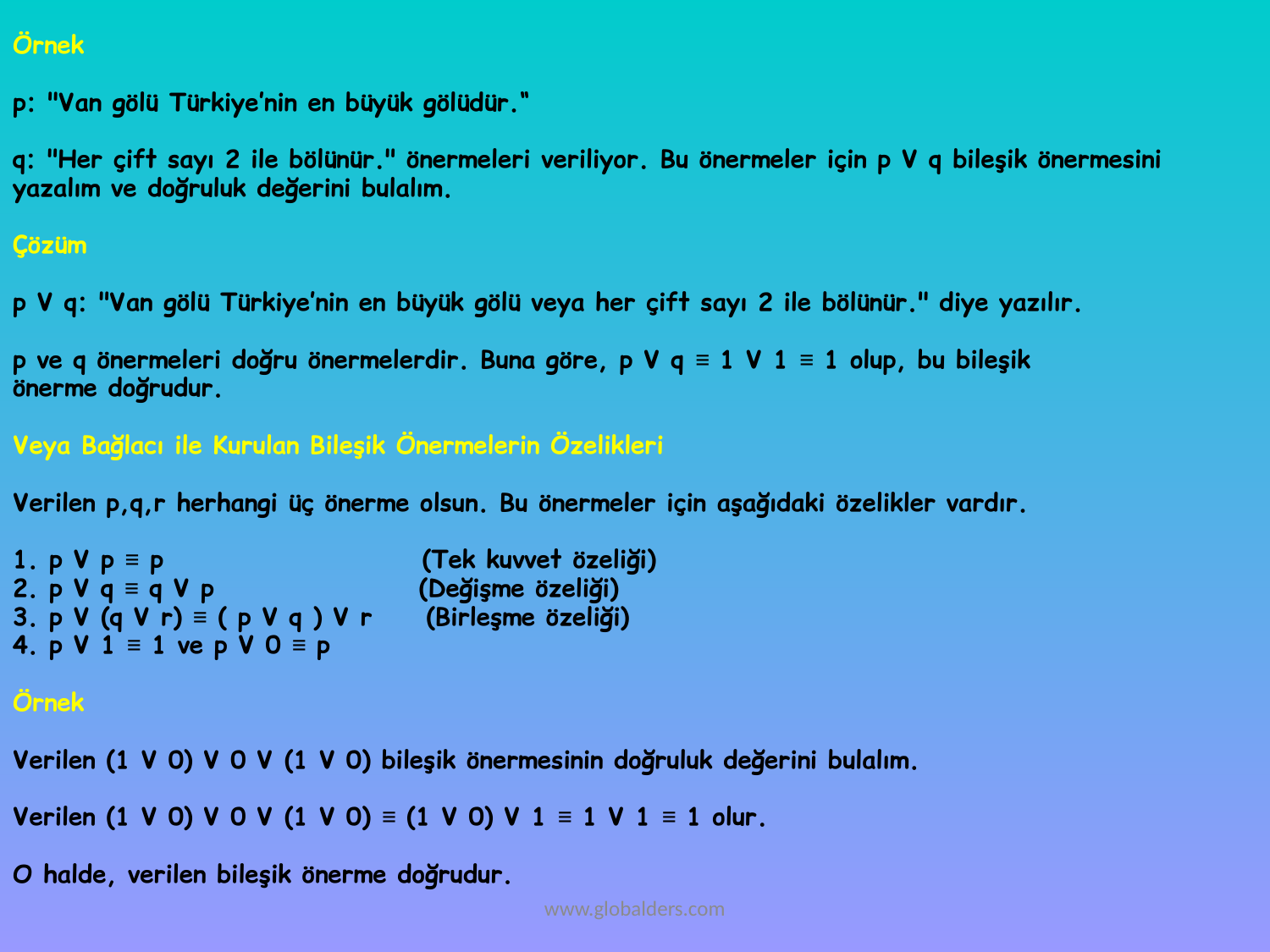

Örnek

p: "Van gölü Türkiye’nin en büyük gölüdür.“

q: "Her çift sayı 2 ile bölünür." önermeleri veriliyor. Bu önermeler için p V q bileşik önermesini
yazalım ve doğruluk değerini bulalım.

Çözüm

p V q: "Van gölü Türkiye’nin en büyük gölü veya her çift sayı 2 ile bölünür." diye yazılır.

p ve q önermeleri doğru önermelerdir. Buna göre, p V q ≡ 1 V 1 ≡ 1 olup, bu bileşik
önerme doğrudur.

Veya Bağlacı ile Kurulan Bileşik Önermelerin Özelikleri

Verilen p,q,r herhangi üç önerme olsun. Bu önermeler için aşağıdaki özelikler vardır.

1. p V p ≡ p                        (Tek kuvvet özeliği)
2. p V q ≡ q V p                   (Değişme özeliği)
3. p V (q V r) ≡ ( p V q ) V r     (Birleşme özeliği)
4. p V 1 ≡ 1 ve p V 0 ≡ p

Örnek

Verilen (1 V 0) V 0 V (1 V 0) bileşik önermesinin doğruluk değerini bulalım.

Verilen (1 V 0) V 0 V (1 V 0) ≡ (1 V 0) V 1 ≡ 1 V 1 ≡ 1 olur.

O halde, verilen bileşik önerme doğrudur.
www.globalders.com